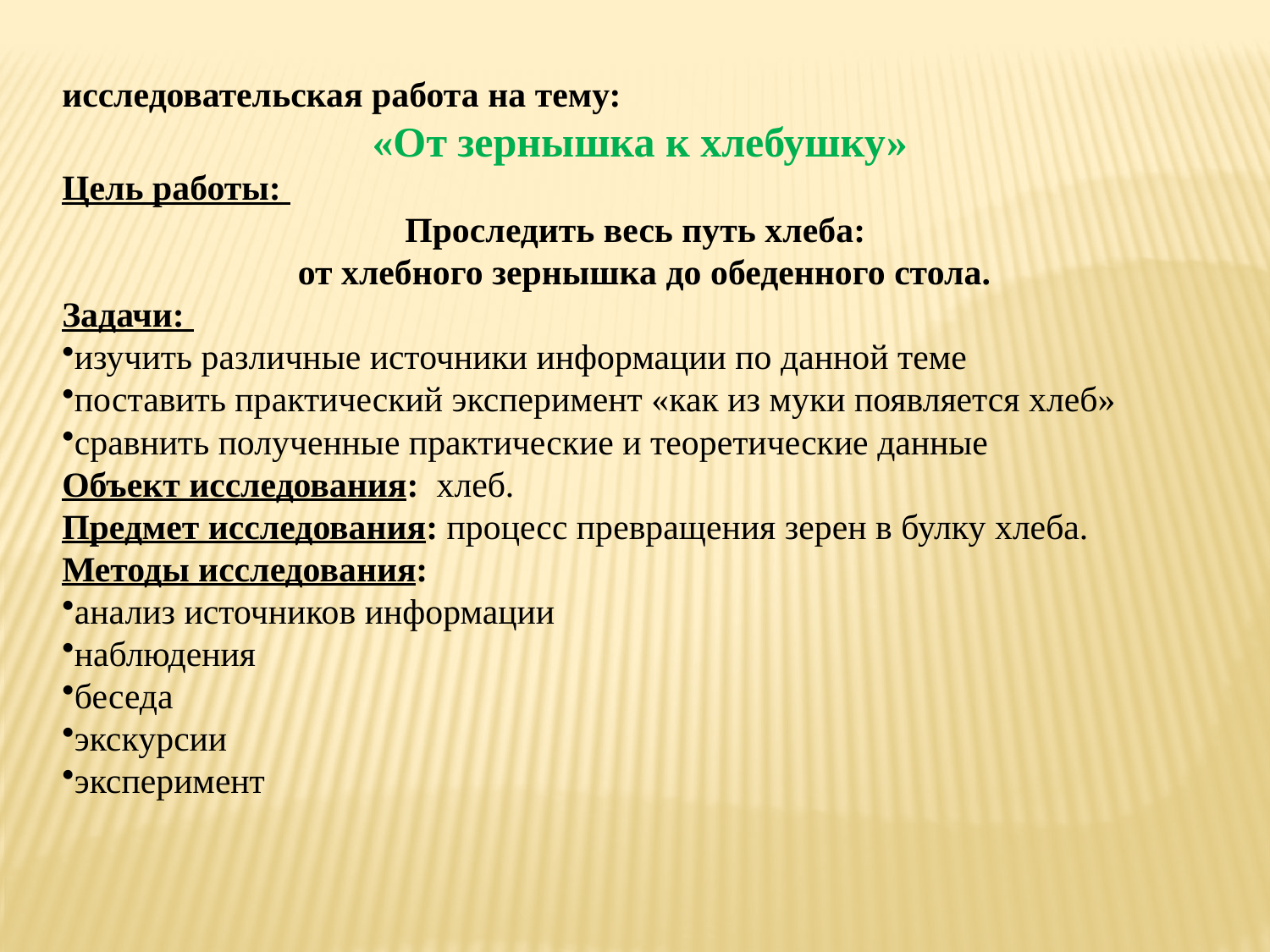

исследовательская работа на тему:
«От зернышка к хлебушку»
Цель работы:
Проследить весь путь хлеба:
 от хлебного зернышка до обеденного стола.
Задачи:
изучить различные источники информации по данной теме
поставить практический эксперимент «как из муки появляется хлеб»
сравнить полученные практические и теоретические данные
Объект исследования:  хлеб.
Предмет исследования: процесс превращения зерен в булку хлеба.
Методы исследования:
анализ источников информации
наблюдения
беседа
экскурсии
эксперимент